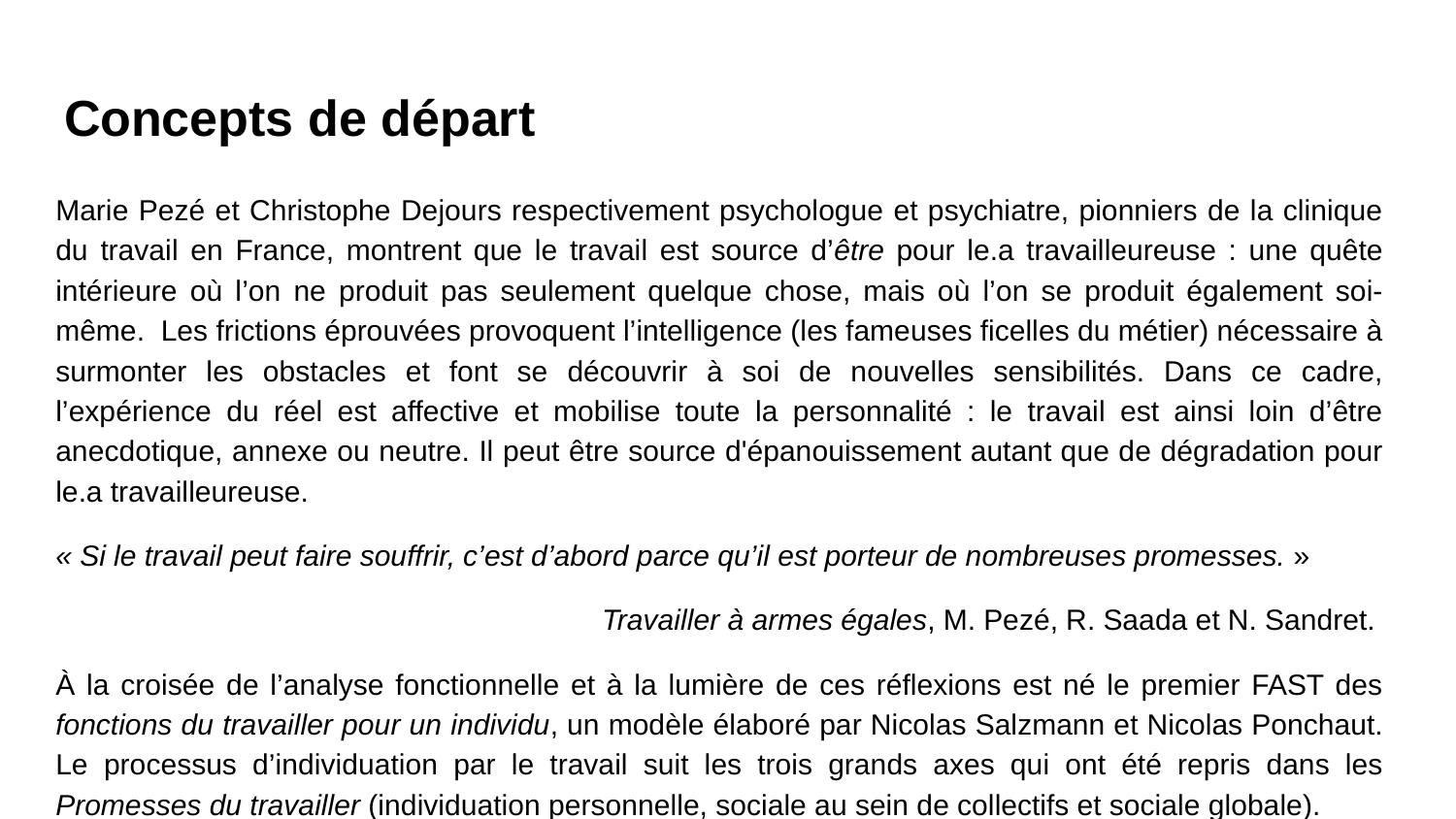

# Concepts de départ
Marie Pezé et Christophe Dejours respectivement psychologue et psychiatre, pionniers de la clinique du travail en France, montrent que le travail est source d’être pour le.a travailleureuse : une quête intérieure où l’on ne produit pas seulement quelque chose, mais où l’on se produit également soi-même.  Les frictions éprouvées provoquent l’intelligence (les fameuses ficelles du métier) nécessaire à surmonter les obstacles et font se découvrir à soi de nouvelles sensibilités. Dans ce cadre, l’expérience du réel est affective et mobilise toute la personnalité : le travail est ainsi loin d’être anecdotique, annexe ou neutre. Il peut être source d'épanouissement autant que de dégradation pour le.a travailleureuse.
« Si le travail peut faire souffrir, c’est d’abord parce qu’il est porteur de nombreuses promesses. »
Travailler à armes égales, M. Pezé, R. Saada et N. Sandret.
À la croisée de l’analyse fonctionnelle et à la lumière de ces réflexions est né le premier FAST des fonctions du travailler pour un individu, un modèle élaboré par Nicolas Salzmann et Nicolas Ponchaut. Le processus d’individuation par le travail suit les trois grands axes qui ont été repris dans les Promesses du travailler (individuation personnelle, sociale au sein de collectifs et sociale globale).